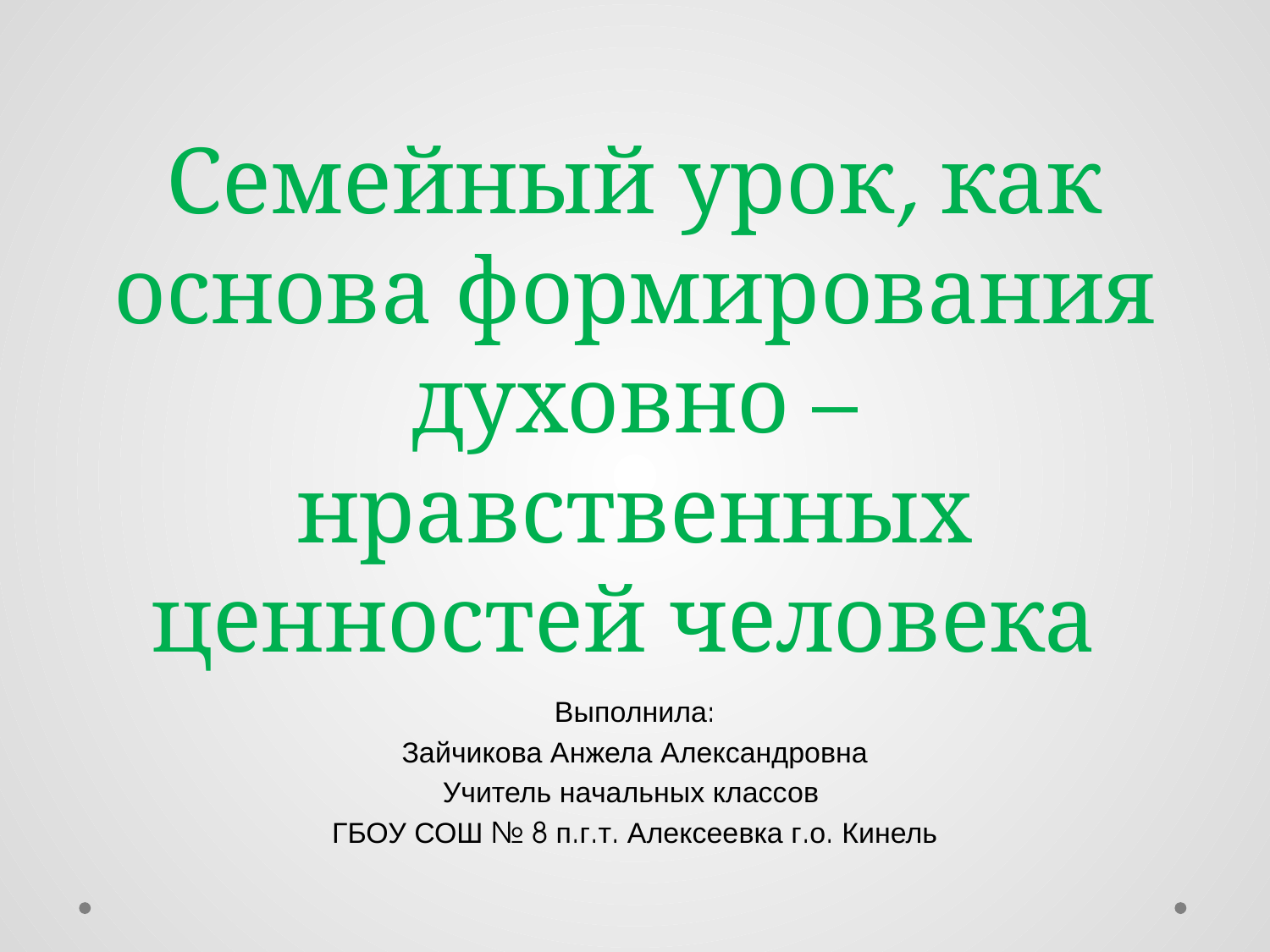

# Семейный урок, как основа формирования духовно – нравственных ценностей человека
Выполнила:
 Зайчикова Анжела Александровна
Учитель начальных классов
ГБОУ СОШ № 8 п.г.т. Алексеевка г.о. Кинель